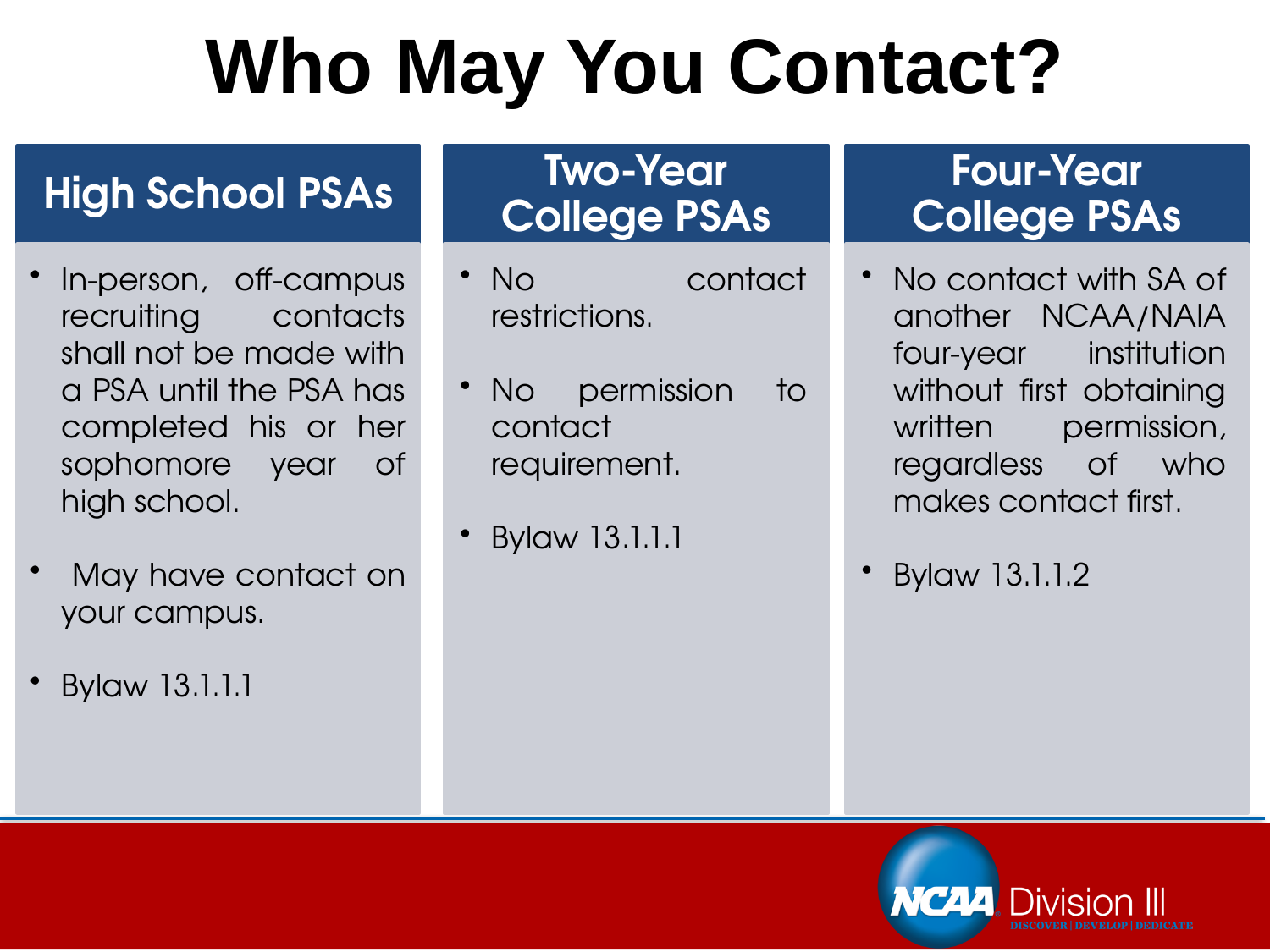

# Who May You Contact?
High School PSAs
Two-Year College PSAs
Four-Year College PSAs
In-person, off-campus recruiting contacts shall not be made with a PSA until the PSA has completed his or her sophomore year of high school.

 May have contact on your campus.

Bylaw 13.1.1.1
No contact restrictions.

No permission to contact requirement.

Bylaw 13.1.1.1

No contact with SA of another NCAA/NAIA four-year institution without first obtaining written permission, regardless of who makes contact first.

Bylaw 13.1.1.2